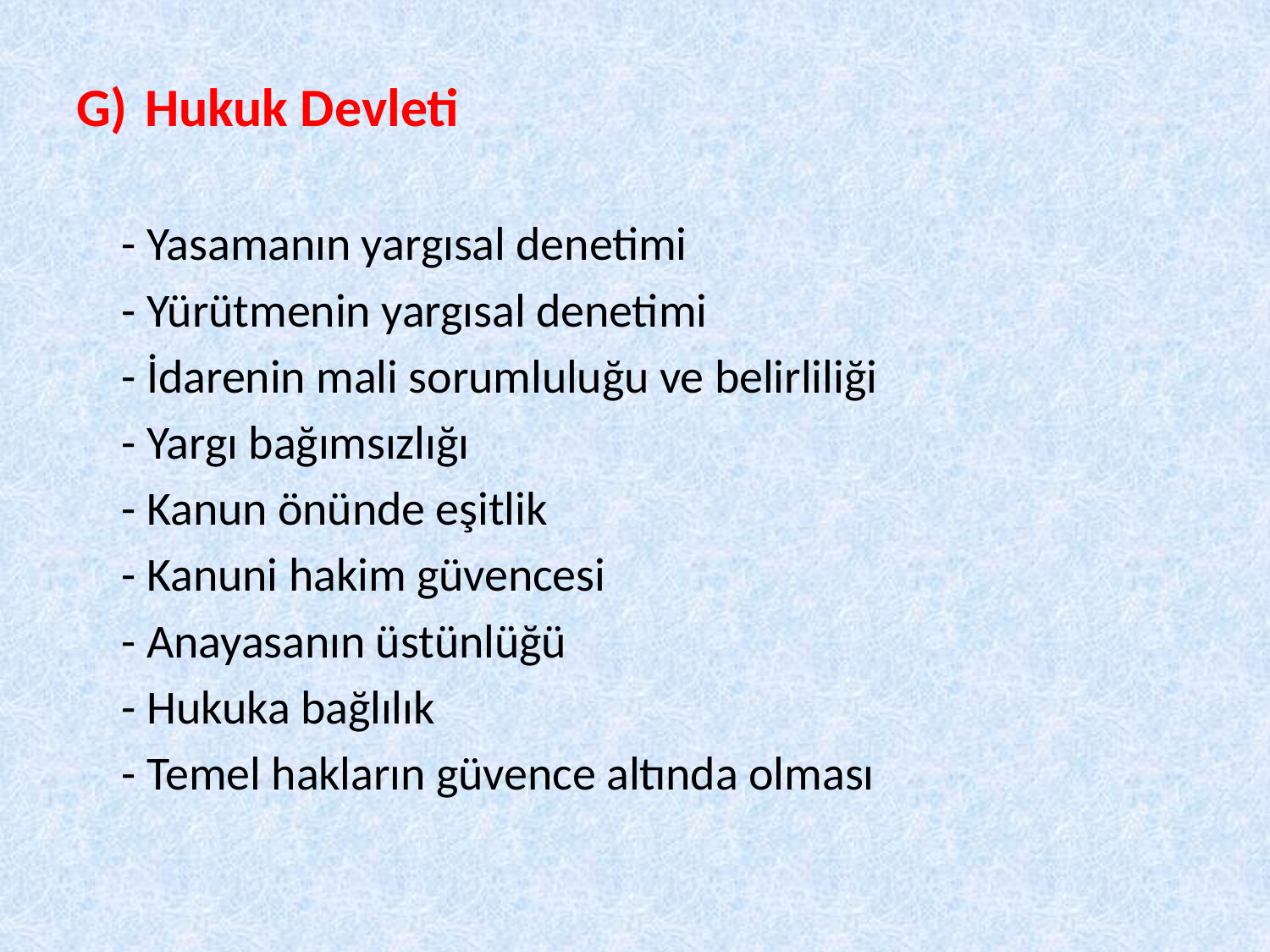

Hukuk Devleti

	- Yasamanın yargısal denetimi
	- Yürütmenin yargısal denetimi
	- İdarenin mali sorumluluğu ve belirliliği
	- Yargı bağımsızlığı
	- Kanun önünde eşitlik
	- Kanuni hakim güvencesi
	- Anayasanın üstünlüğü
	- Hukuka bağlılık
	- Temel hakların güvence altında olması